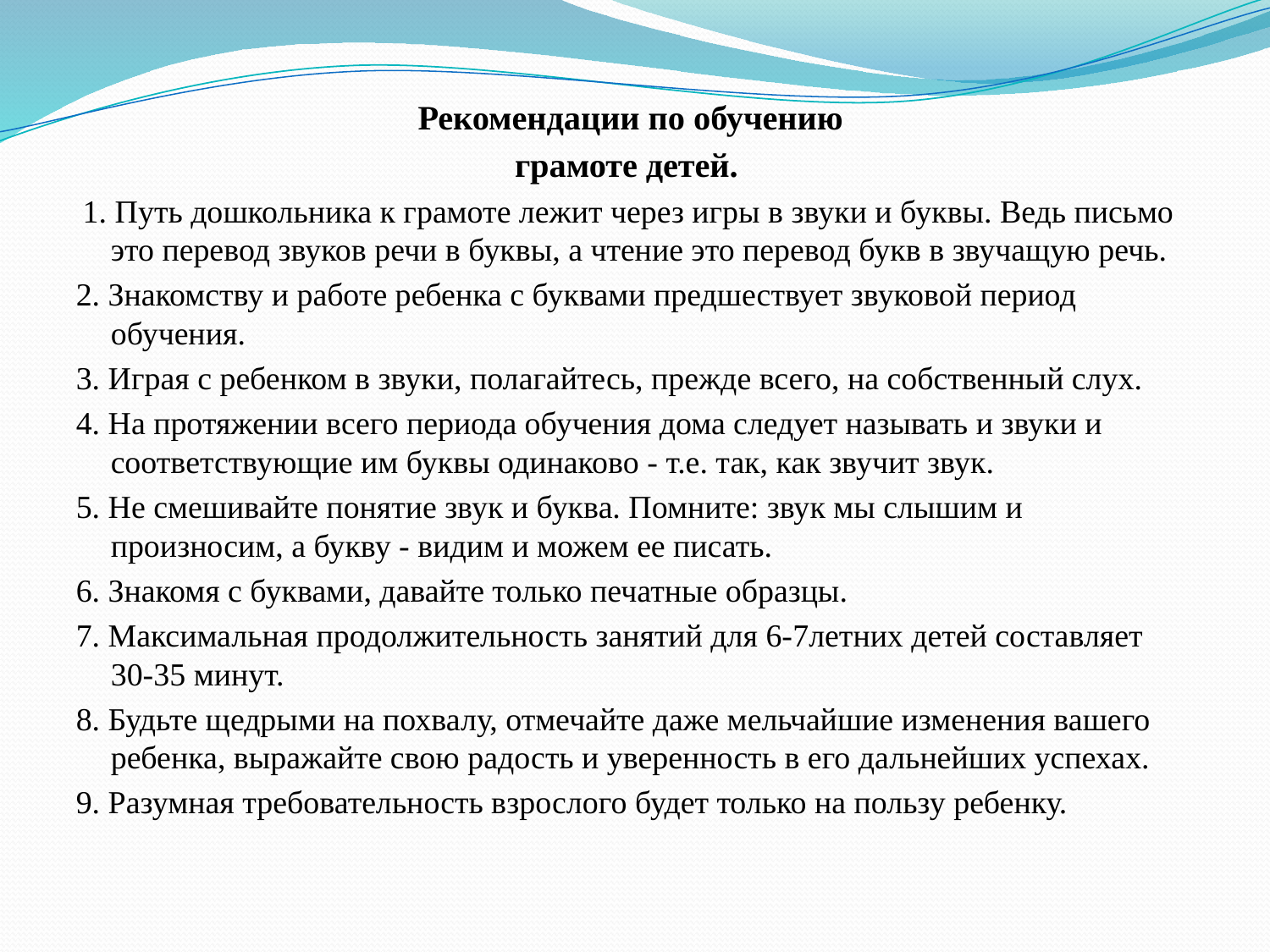

Рекомендации по обучению
грамоте детей.
 1. Путь дошкольника к грамоте лежит через игры в звуки и буквы. Ведь письмо это перевод звуков речи в буквы, а чтение это перевод букв в звучащую речь.
2. Знакомству и работе ребенка с буквами предшествует звуковой период обучения.
3. Играя с ребенком в звуки, полагайтесь, прежде всего, на собственный слух.
4. На протяжении всего периода обучения дома следует называть и звуки и соответствующие им буквы одинаково - т.е. так, как звучит звук.
5. Не смешивайте понятие звук и буква. Помните: звук мы слышим и произносим, а букву - видим и можем ее писать.
6. Знакомя с буквами, давайте только печатные образцы.
7. Максимальная продолжительность занятий для 6-7летних детей составляет 30-35 минут.
8. Будьте щедрыми на похвалу, отмечайте даже мельчайшие изменения вашего ребенка, выражайте свою радость и уверенность в его дальнейших успехах.
9. Разумная требовательность взрослого будет только на пользу ребенку.